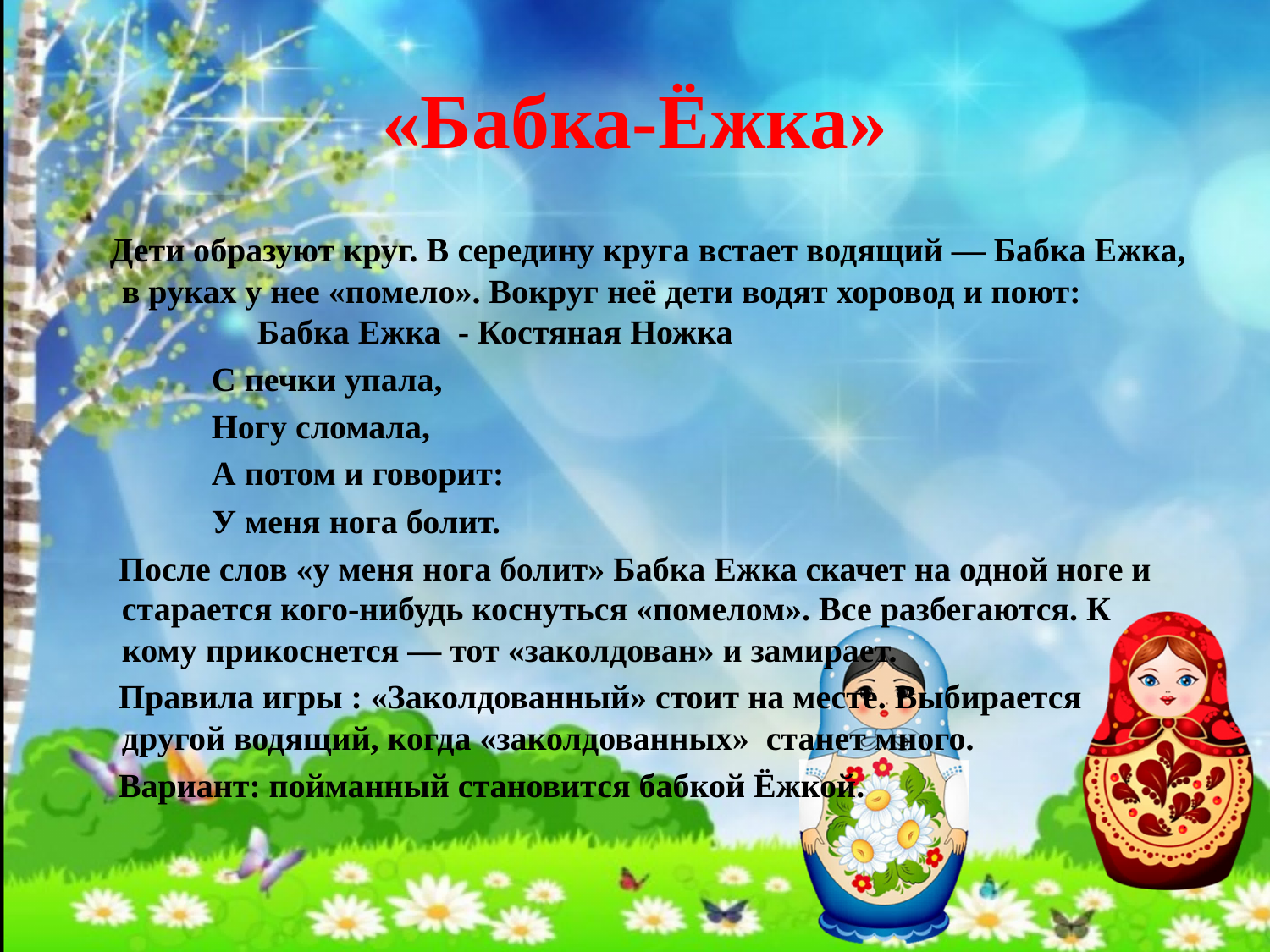

# «Бабка-Ёжка»
    Дети образуют круг. В середину круга встает водящий — Бабка Ежка, в руках у нее «помело». Вокруг неё дети водят хоровод и поют: 
                Бабка Ежка  - Костяная Ножка
                С печки упала,
                Ногу сломала,
                А потом и говорит:
                У меня нога болит.
     После слов «у меня нога болит» Бабка Ежка скачет на одной ноге и старается кого-нибудь коснуться «помелом». Все разбегаются. К кому прикоснется — тот «заколдован» и замирает.
     Правила игры : «Заколдованный» стоит на месте. Выбирается другой водящий, когда «заколдованных»  станет много.
     Вариант: пойманный становится бабкой Ёжкой.